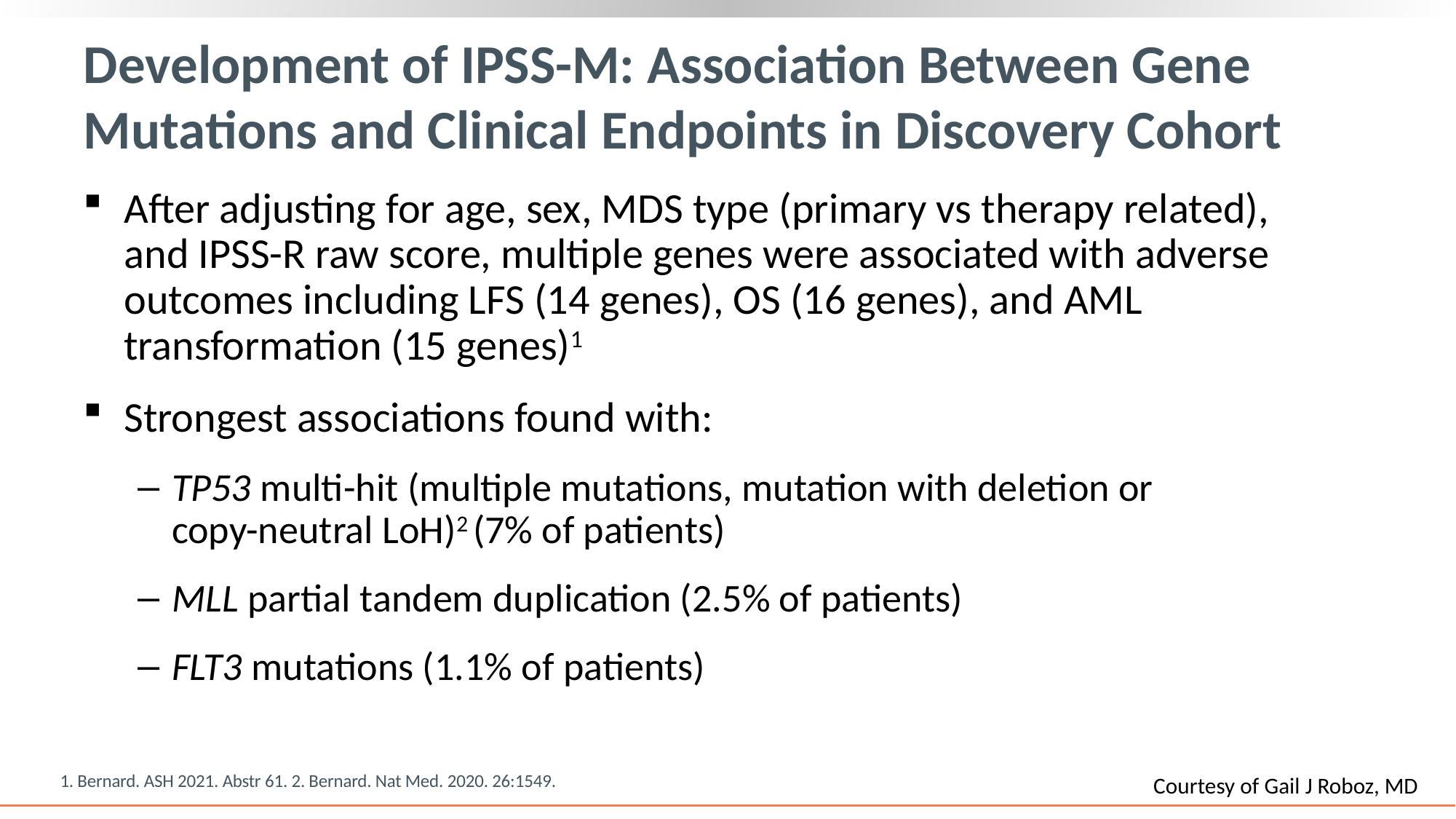

# Development of IPSS-M: Association Between Gene Mutations and Clinical Endpoints in Discovery Cohort
After adjusting for age, sex, MDS type (primary vs therapy related),
and IPSS-R raw score, multiple genes were associated with adverse outcomes including LFS (14 genes), OS (16 genes), and AML transformation (15 genes)1
Strongest associations found with:
TP53 multi-hit (multiple mutations, mutation with deletion or
copy-neutral LoH)2 (7% of patients)
MLL partial tandem duplication (2.5% of patients)
FLT3 mutations (1.1% of patients)

1. Bernard. ASH 2021. Abstr 61. 2. Bernard. Nat Med. 2020. 26:1549.
Courtesy of Gail J Roboz, MD